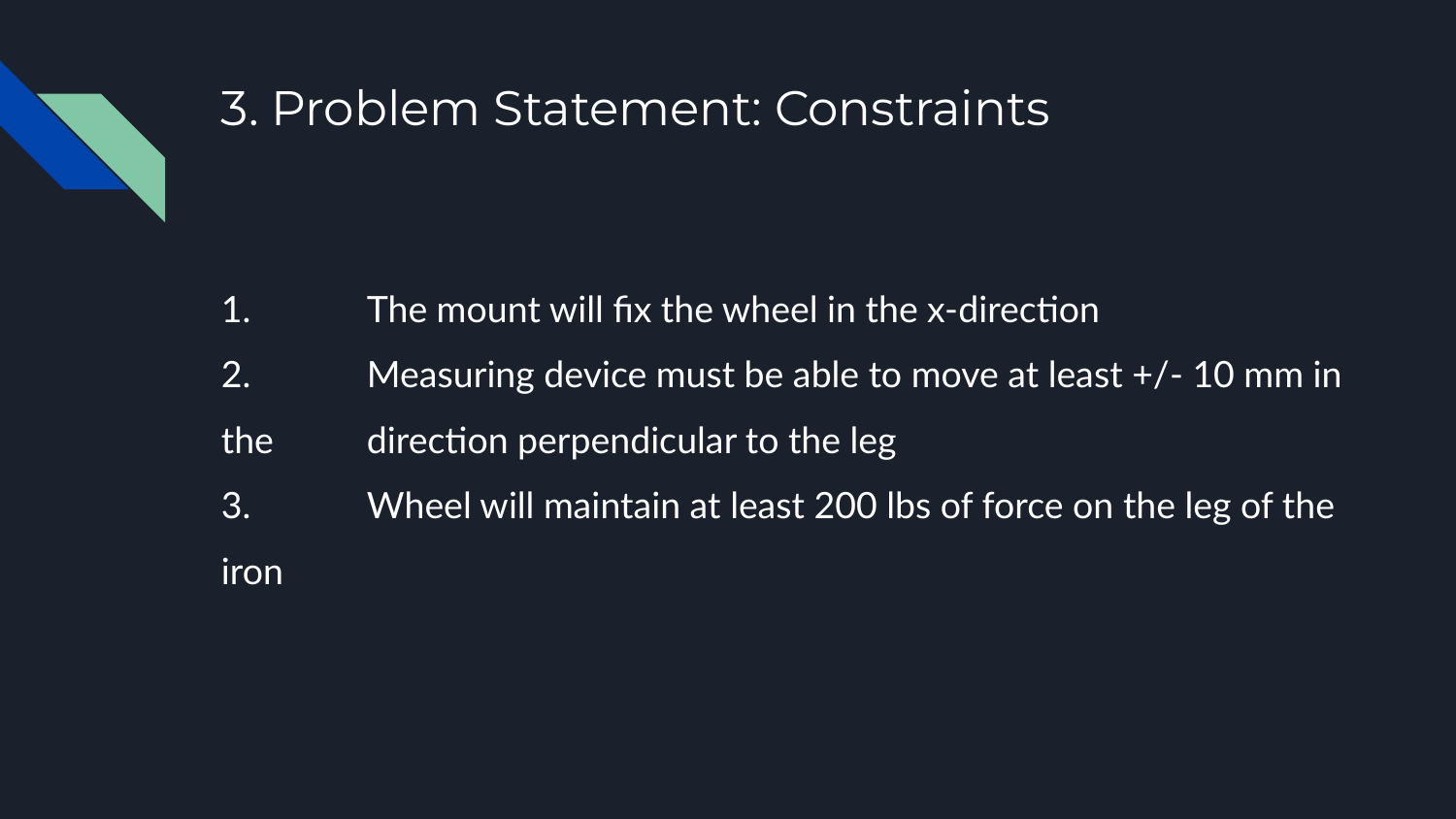

# 3. Problem Statement: Constraints

1. 	The mount will fix the wheel in the x-direction
2. 	Measuring device must be able to move at least +/- 10 mm in the 	direction perpendicular to the leg
3.	Wheel will maintain at least 200 lbs of force on the leg of the iron